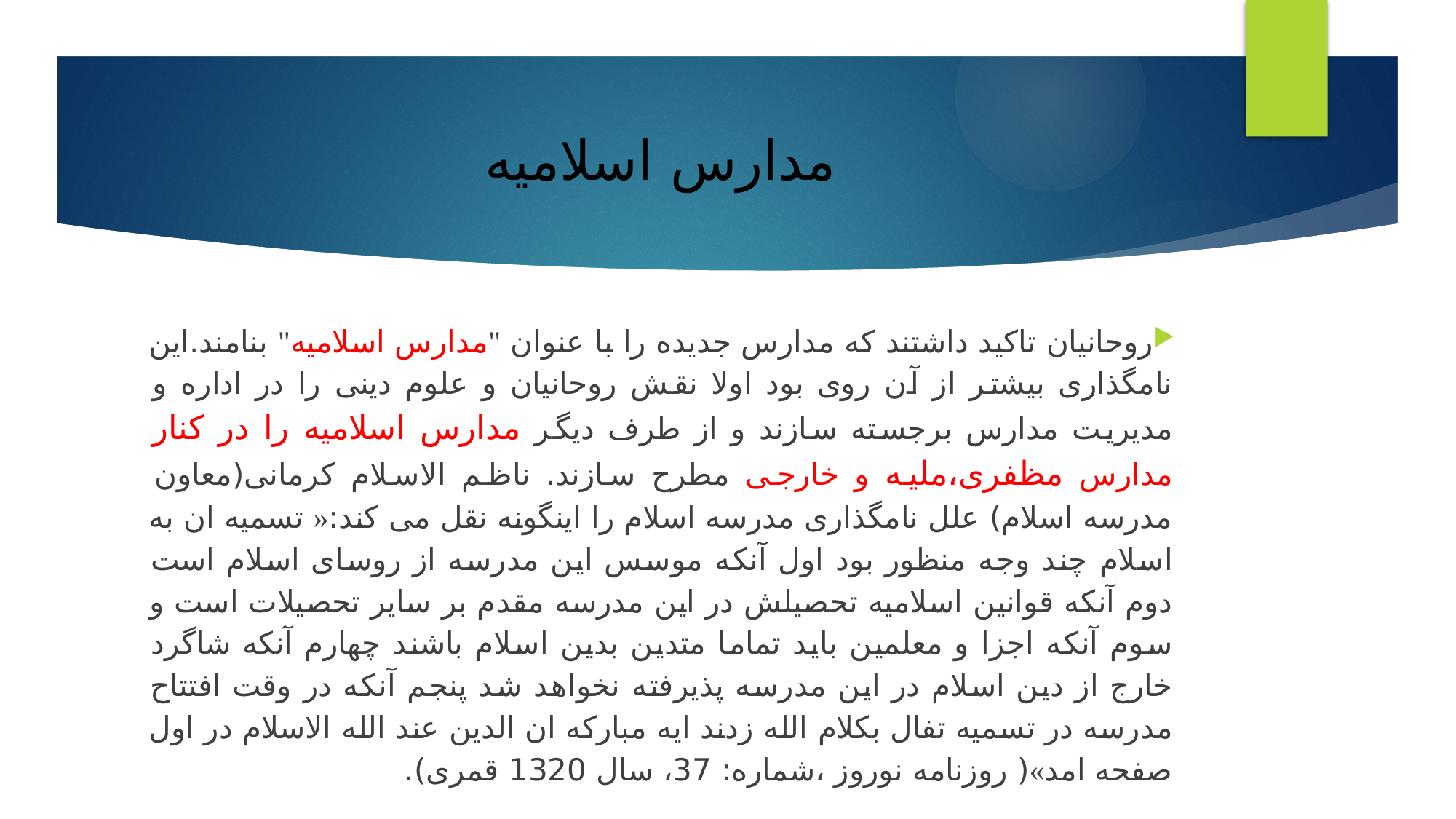

# مدارس اسلامیه
روحانیان تاکید داشتند که مدارس جدیده را با عنوان "مدارس اسلامیه" بنامند.این نامگذاری بیشتر از آن روی بود اولا نقش روحانیان و علوم دینی را در اداره و مدیریت مدارس برجسته سازند و از طرف دیگر مدارس اسلامیه را در کنار مدارس مظفری،ملیه و خارجی مطرح سازند. ناظم الاسلام کرمانی(معاون مدرسه اسلام) علل نامگذاری مدرسه اسلام را اینگونه نقل می کند:« تسمیه ان به اسلام چند وجه منظور بود اول آنکه موسس این مدرسه از روسای اسلام است دوم آنکه قوانین اسلامیه تحصیلش در این مدرسه مقدم بر سایر تحصیلات است و سوم آنکه اجزا و معلمین باید تماما متدین بدین اسلام باشند چهارم آنکه شاگرد خارج از دین اسلام در این مدرسه پذیرفته نخواهد شد پنجم آنکه در وقت افتتاح مدرسه در تسمیه تفال بکلام الله زدند ایه مبارکه ان الدین عند الله الاسلام در اول صفحه امد»( روزنامه نوروز ،شماره: 37، سال 1320 قمری).